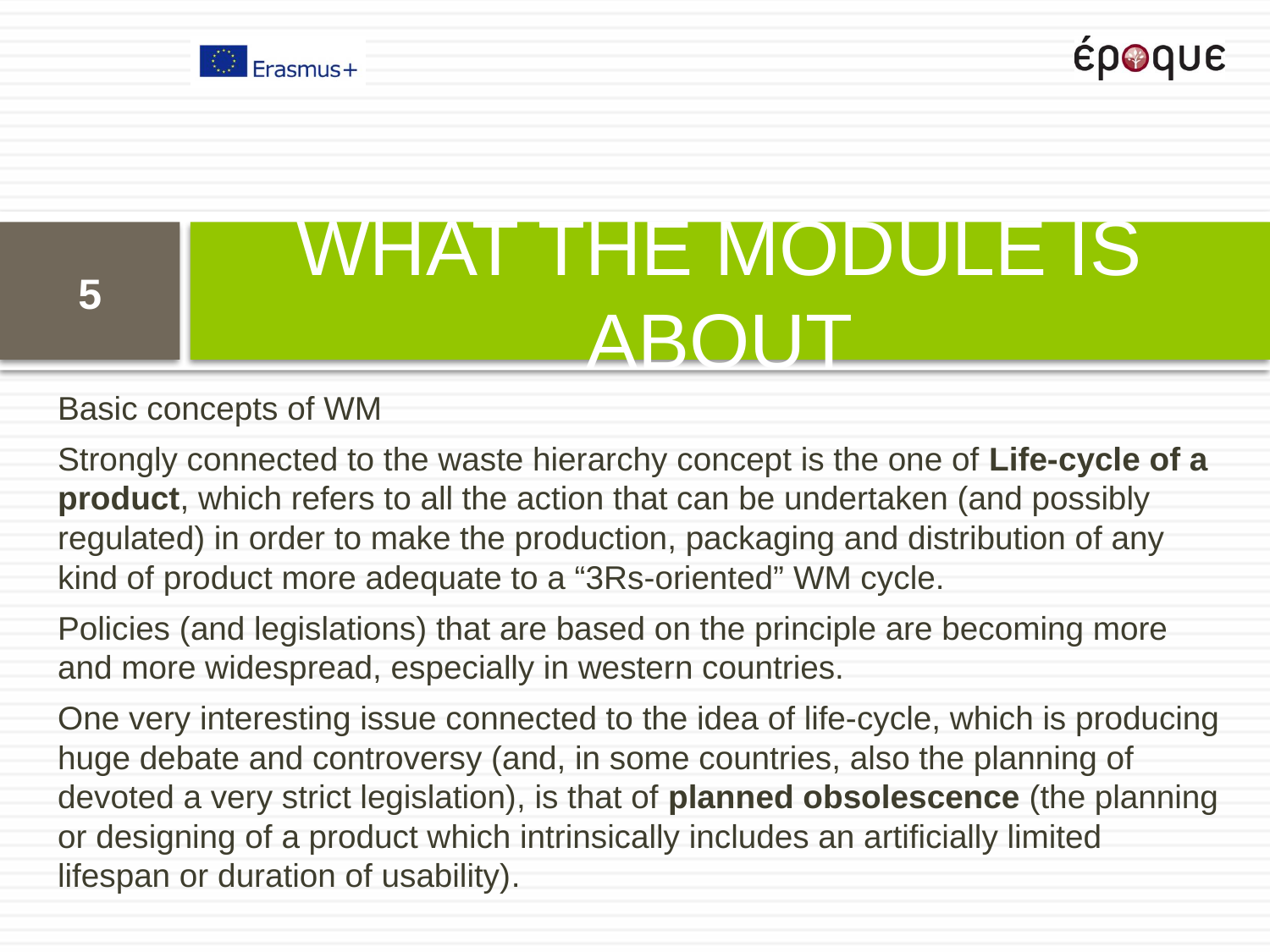

# WHAT THE MODULE IS ABOUT
5
Basic concepts of WM
Strongly connected to the waste hierarchy concept is the one of Life-cycle of a product, which refers to all the action that can be undertaken (and possibly regulated) in order to make the production, packaging and distribution of any kind of product more adequate to a “3Rs-oriented” WM cycle.
Policies (and legislations) that are based on the principle are becoming more and more widespread, especially in western countries.
One very interesting issue connected to the idea of life-cycle, which is producing huge debate and controversy (and, in some countries, also the planning of devoted a very strict legislation), is that of planned obsolescence (the planning or designing of a product which intrinsically includes an artificially limited lifespan or duration of usability).